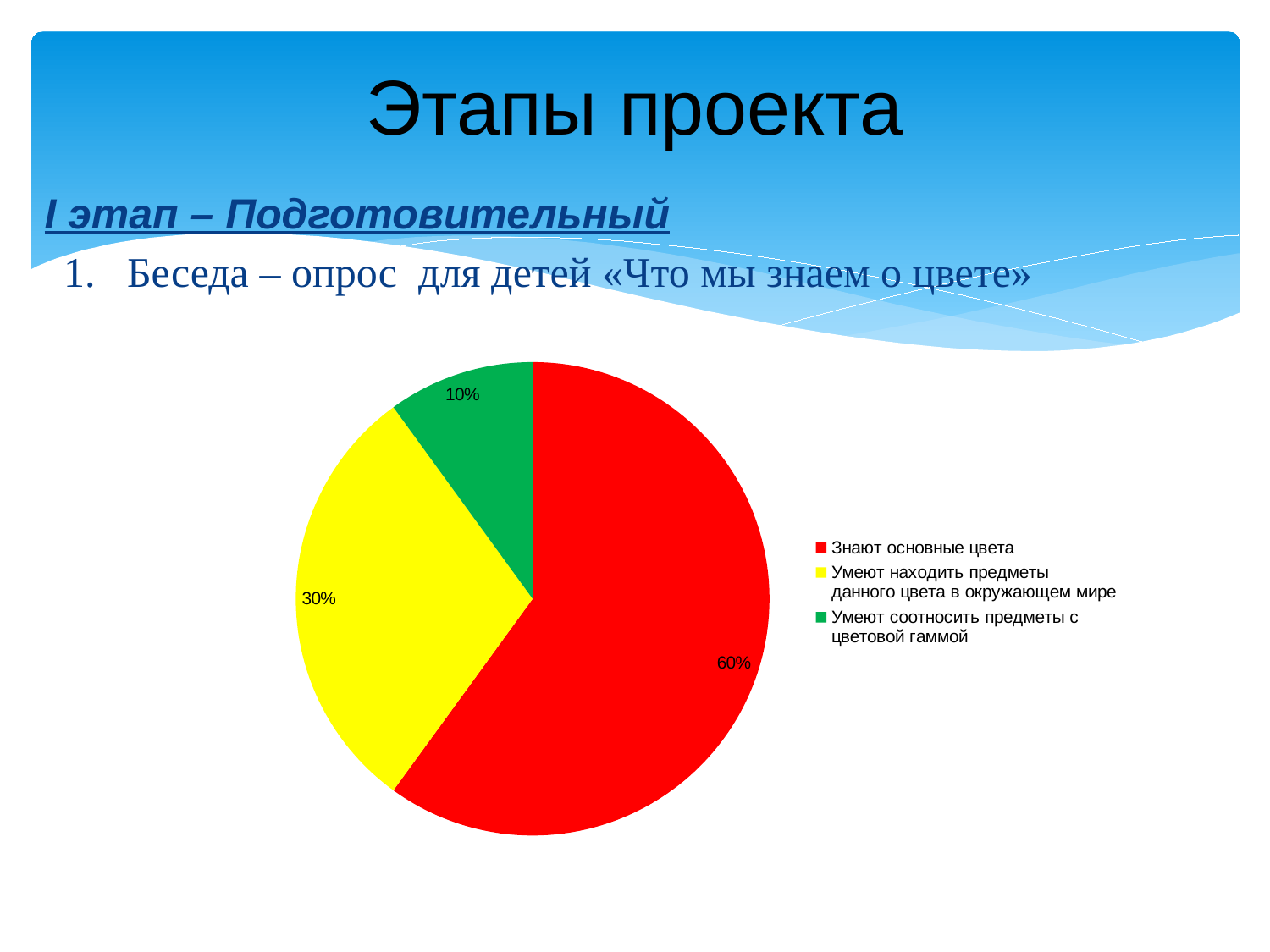

# Этапы проекта
I этап – Подготовительный
Беседа – опрос  для детей «Что мы знаем о цвете»

### Chart

| Category | Продажи |
|---|---|
| Знают основные цвета | 0.6000000000000003 |
| Умеют находить предметы данного цвета в окружающем мире | 0.30000000000000016 |
| Умеют соотносить предметы с цветовой гаммой | 0.1 |